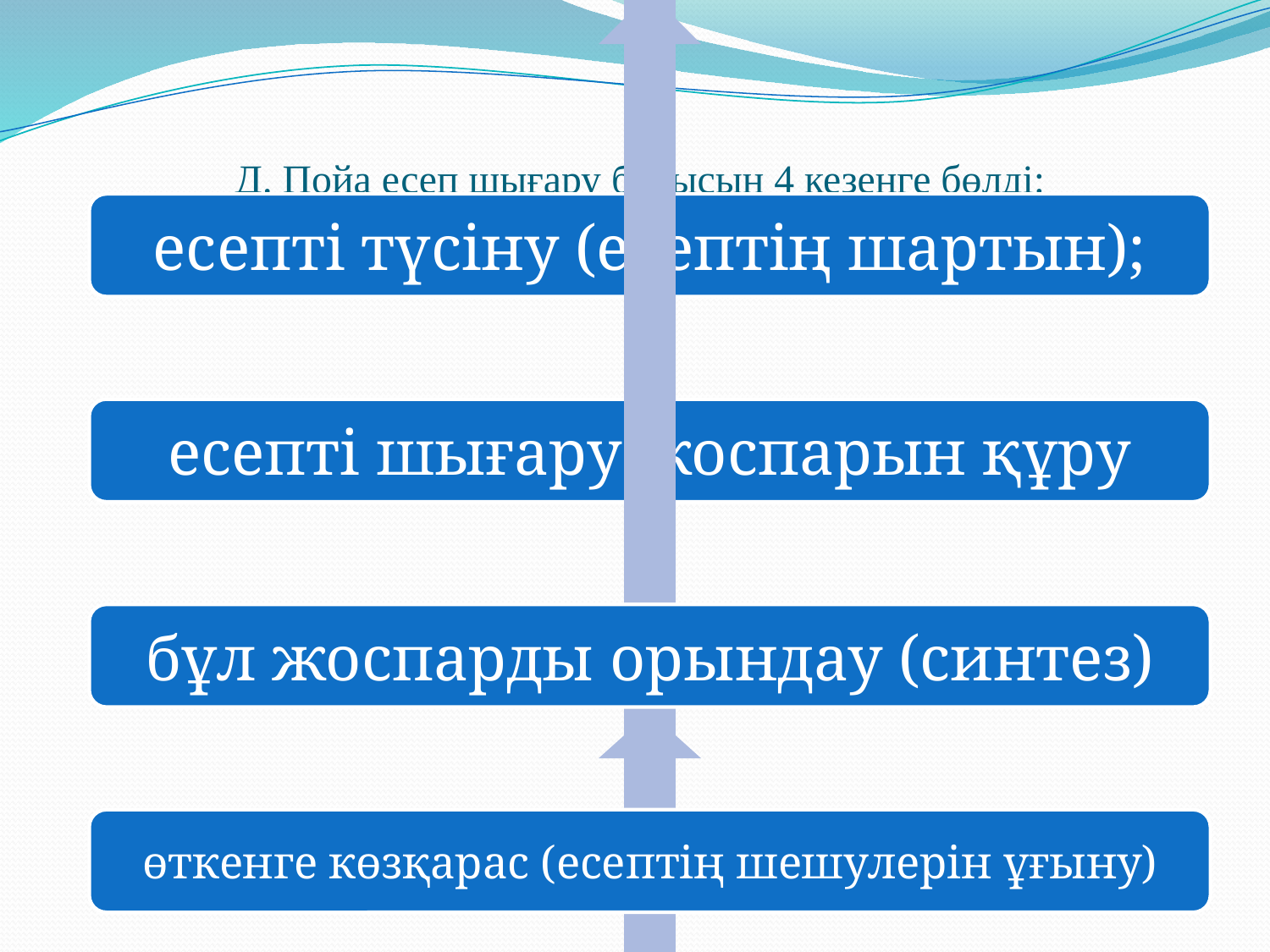

# Д. Пойа есеп шығару барысын 4 кезеңге бөлді:
есепті түсіну (есептің шартын);
есепті шығару жоспарын құру
бұл жоспарды орындау (синтез)
өткенге көзқарас (есептің шешулерін ұғыну)